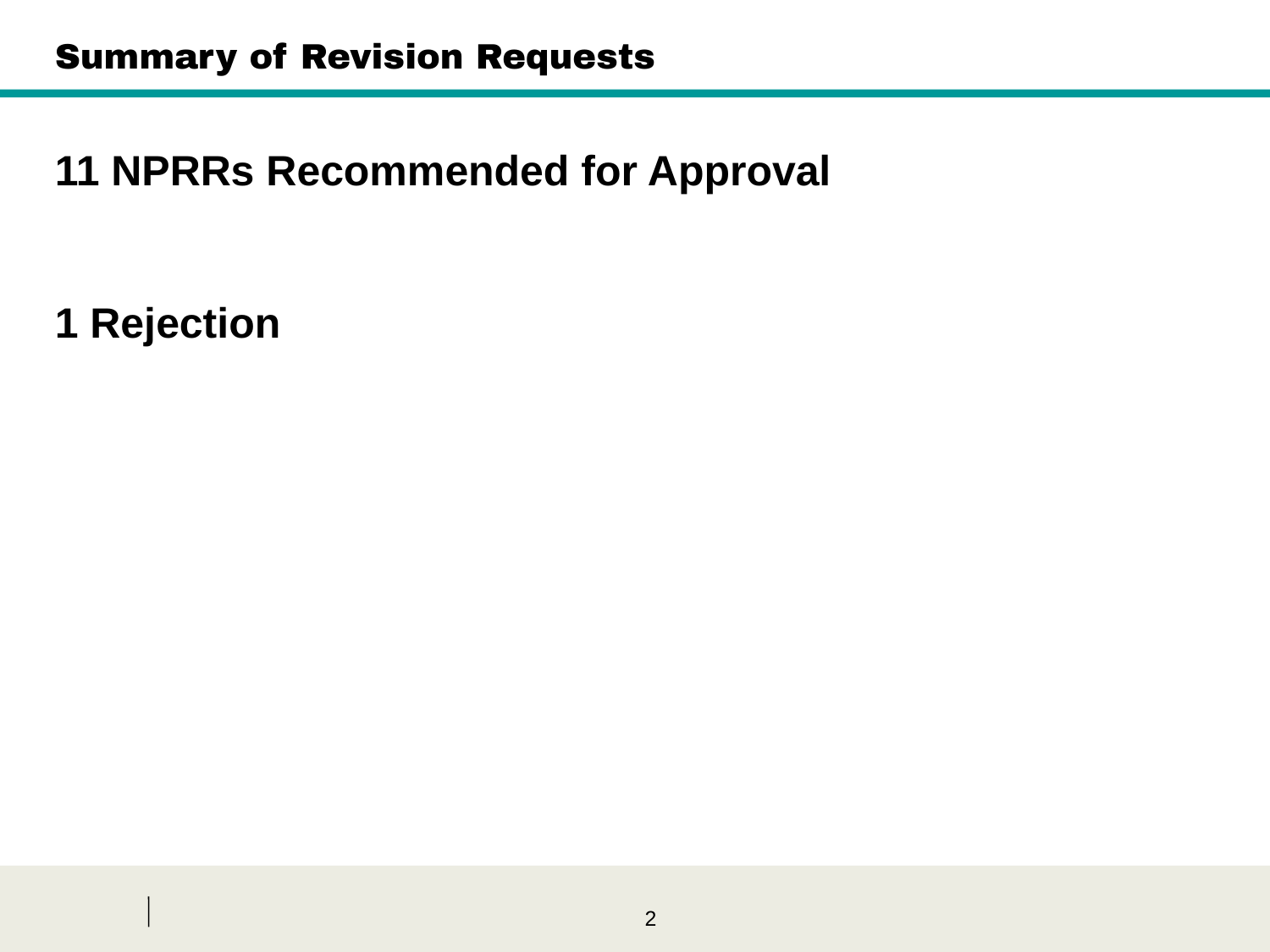

Summary of Revision Requests
11 NPRRs Recommended for Approval

1 Rejection